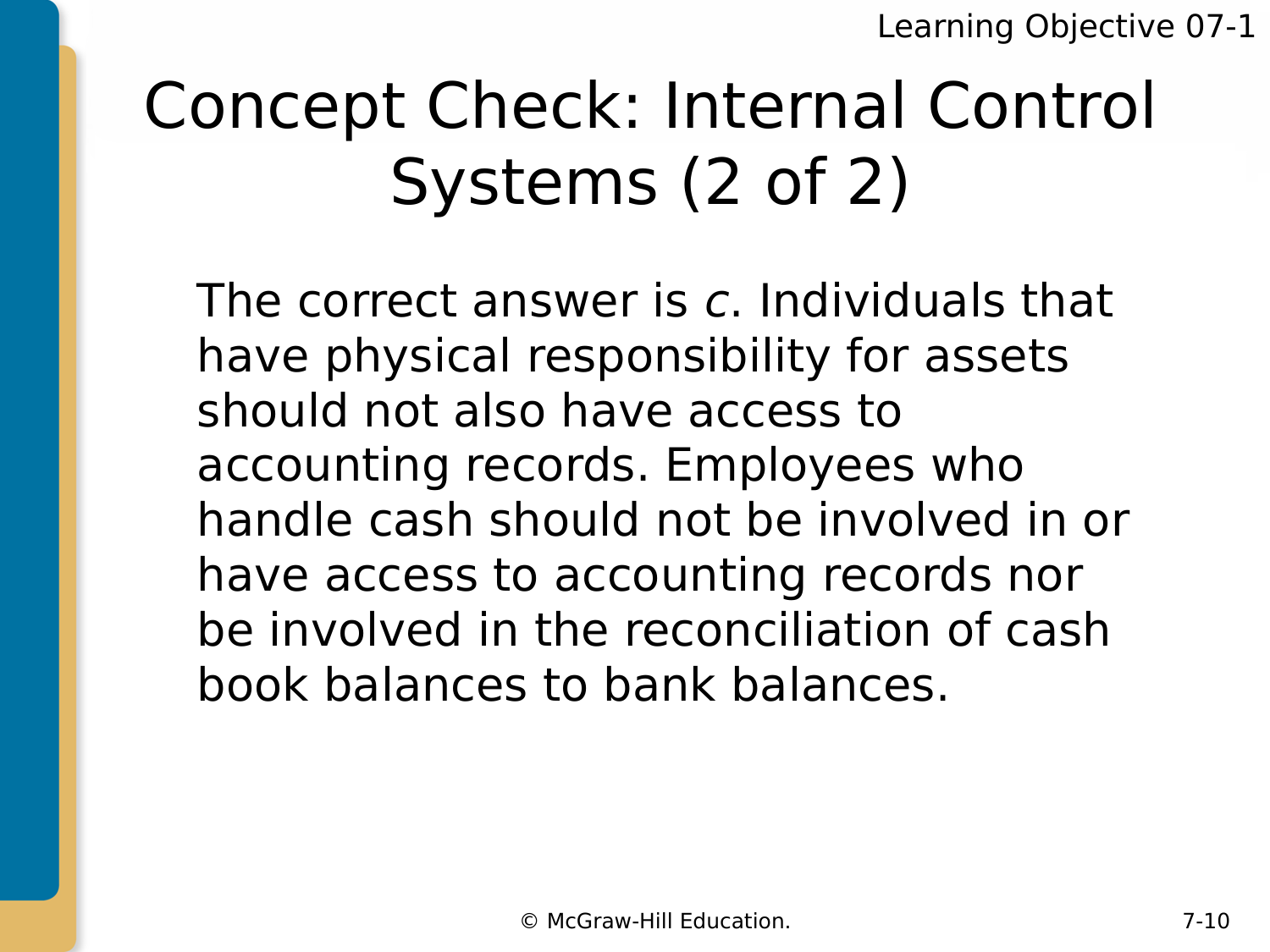

Learning Objective 07-1
# Concept Check: Internal Control Systems (2 of 2)
The correct answer is c. Individuals that have physical responsibility for assets should not also have access to accounting records. Employees who handle cash should not be involved in or have access to accounting records nor be involved in the reconciliation of cash book balances to bank balances.